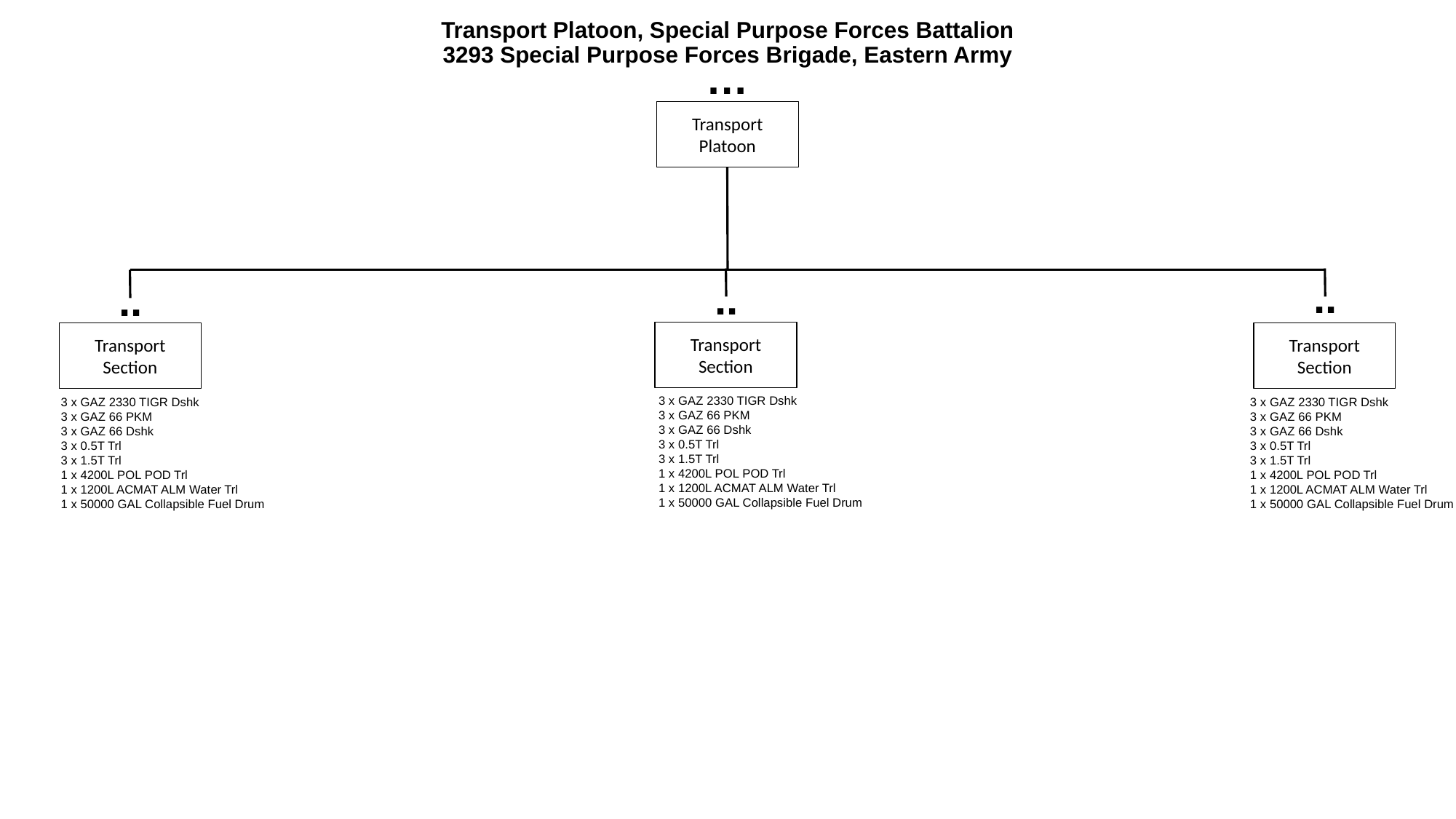

# Transport Platoon, Special Purpose Forces Battalion 3293 Special Purpose Forces Brigade, Eastern Army
…
Transport
Platoon
..
..
..
Transport
Section
Transport
Section
Transport
Section
3 x GAZ 2330 TIGR Dshk
3 x GAZ 66 PKM
3 x GAZ 66 Dshk
3 x 0.5T Trl
3 x 1.5T Trl
1 x 4200L POL POD Trl
1 x 1200L ACMAT ALM Water Trl
1 x 50000 GAL Collapsible Fuel Drum
3 x GAZ 2330 TIGR Dshk
3 x GAZ 66 PKM
3 x GAZ 66 Dshk
3 x 0.5T Trl
3 x 1.5T Trl
1 x 4200L POL POD Trl
1 x 1200L ACMAT ALM Water Trl
1 x 50000 GAL Collapsible Fuel Drum
3 x GAZ 2330 TIGR Dshk
3 x GAZ 66 PKM
3 x GAZ 66 Dshk
3 x 0.5T Trl
3 x 1.5T Trl
1 x 4200L POL POD Trl
1 x 1200L ACMAT ALM Water Trl
1 x 50000 GAL Collapsible Fuel Drum